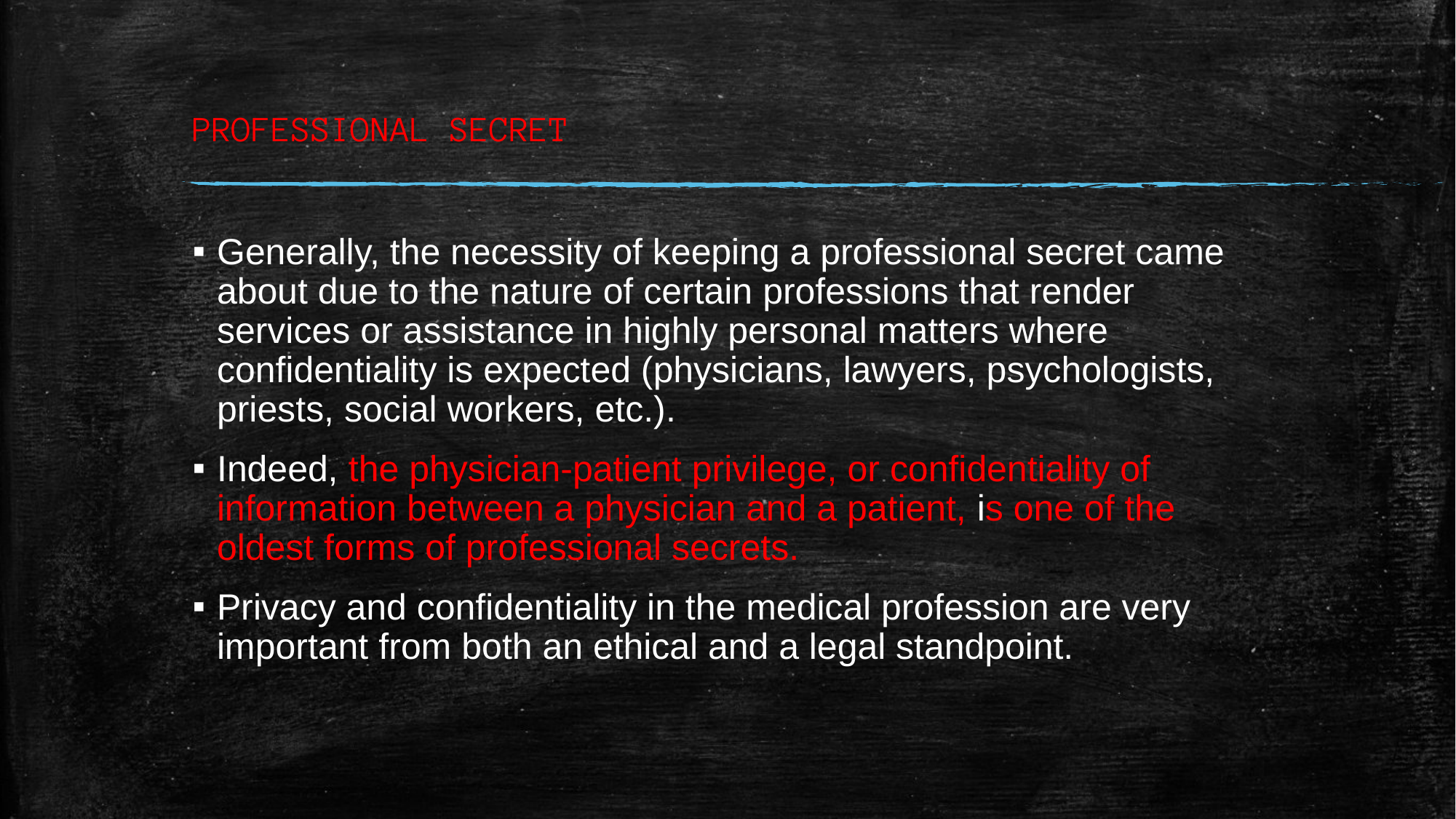

# PROFESSIONAL SECRET
Generally, the necessity of keeping a professional secret came about due to the nature of certain professions that render services or assistance in highly personal matters where conﬁdentiality is expected (physicians, lawyers, psychologists, priests, social workers, etc.).
Indeed, the physician-patient privilege, or conﬁdentiality of information between a physician and a patient, is one of the oldest forms of professional secrets.
Privacy and conﬁdentiality in the medical profession are very important from both an ethical and a legal standpoint.